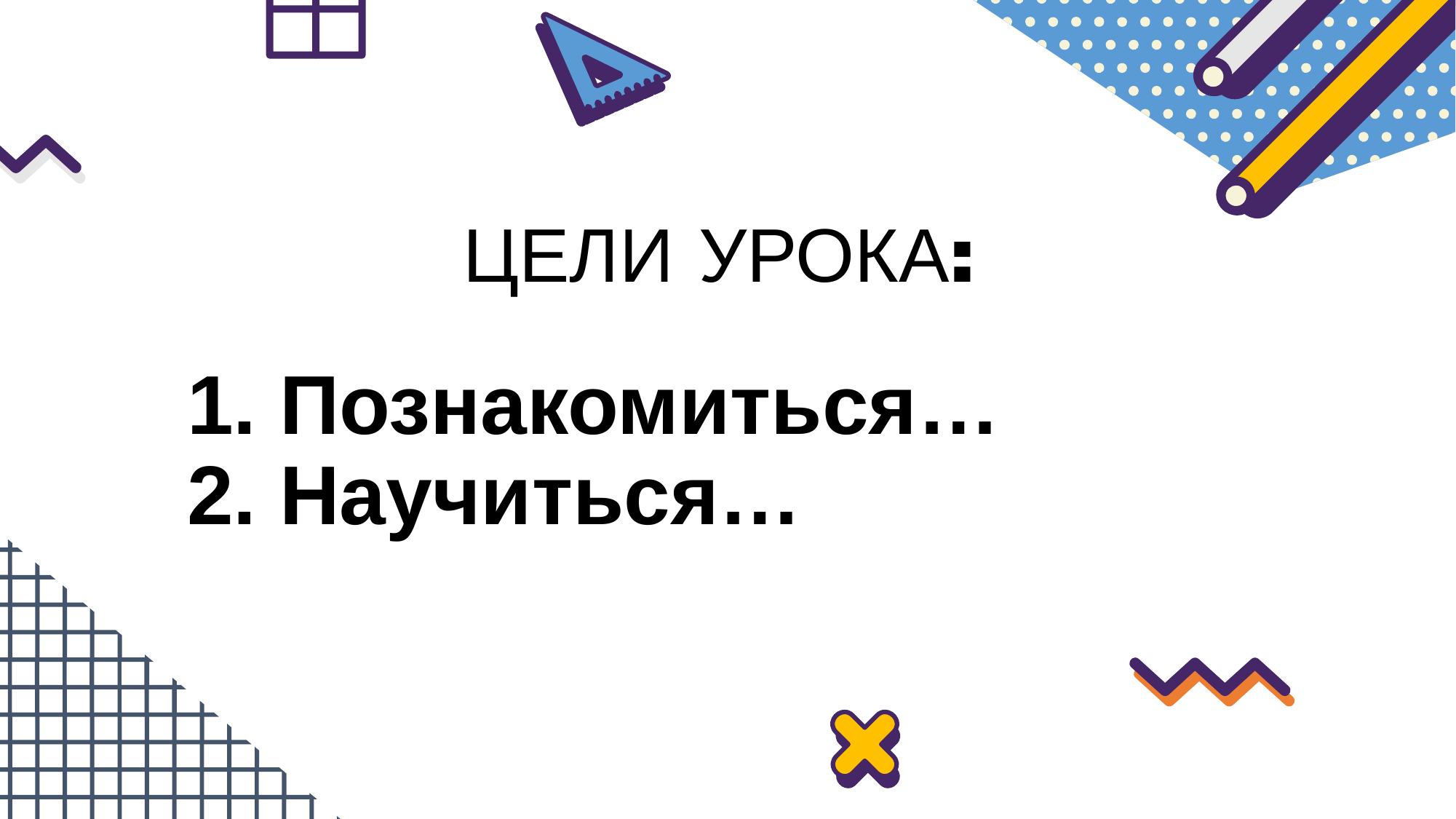

# ЦЕЛИ УРОКА:
1. Познакомиться…
2. Научиться…